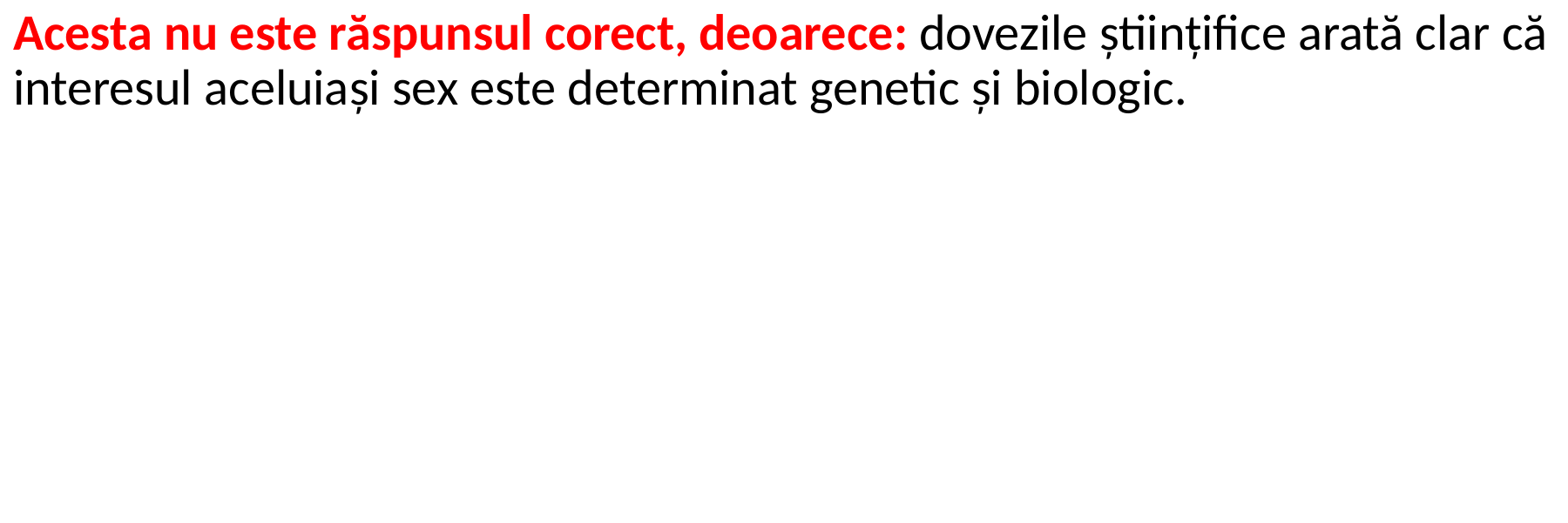

Acesta nu este răspunsul corect, deoarece: dovezile științifice arată clar că interesul aceluiași sex este determinat genetic și biologic.